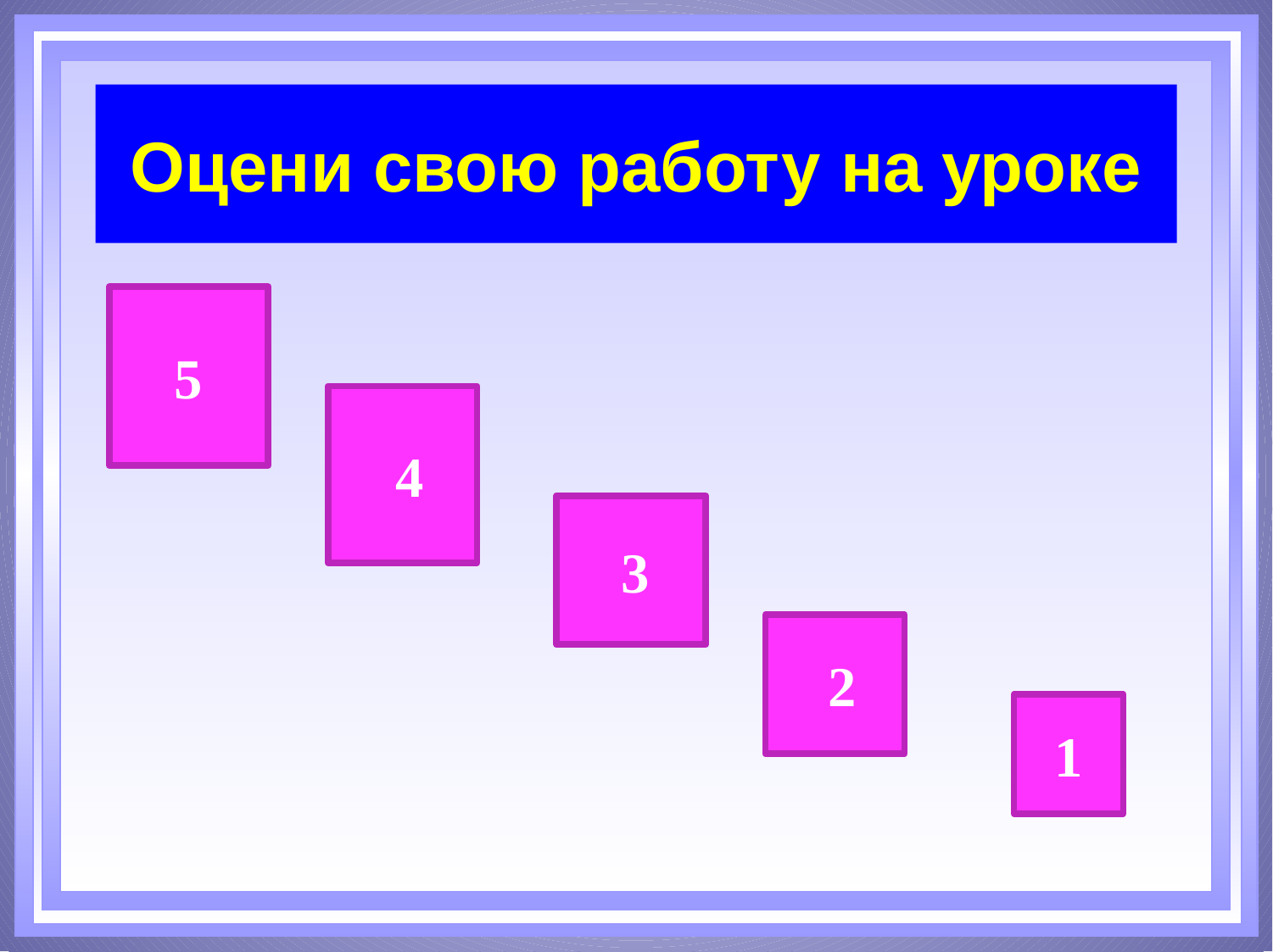

# Оцени свою работу на уроке

5
 4
 3
 2
1